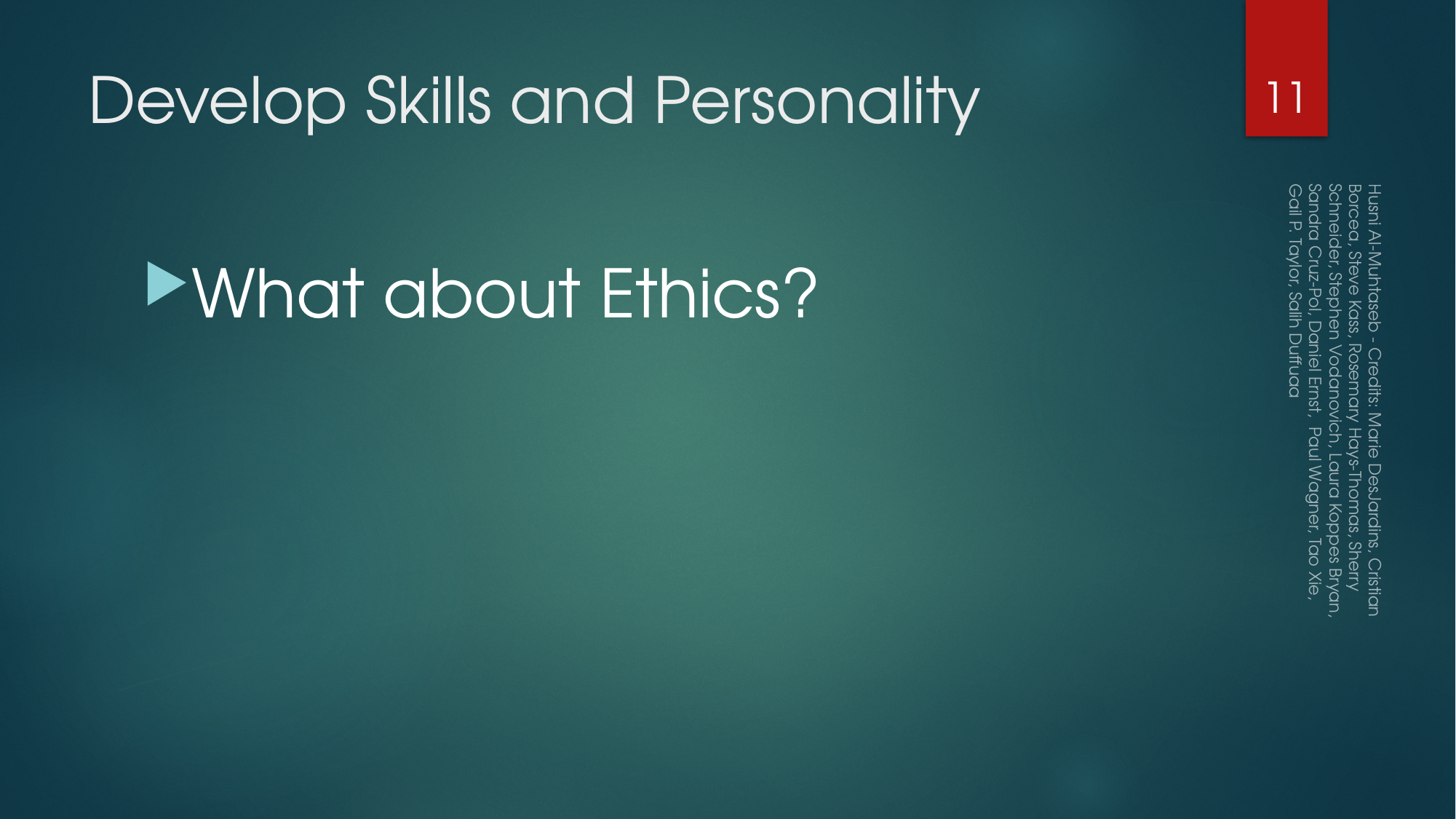

11
# Develop Skills and Personality
What about Ethics?

Husni Al-Muhtaseb - Credits: Marie DesJardins, Cristian Borcea, Steve Kass, Rosemary Hays-Thomas, Sherry Schneider, Stephen Vodanovich, Laura Koppes Bryan, Sandra Cruz-Pol, Daniel Ernst,  Paul Wagner, Tao Xie, Gail P. Taylor, Salih Duffuaa